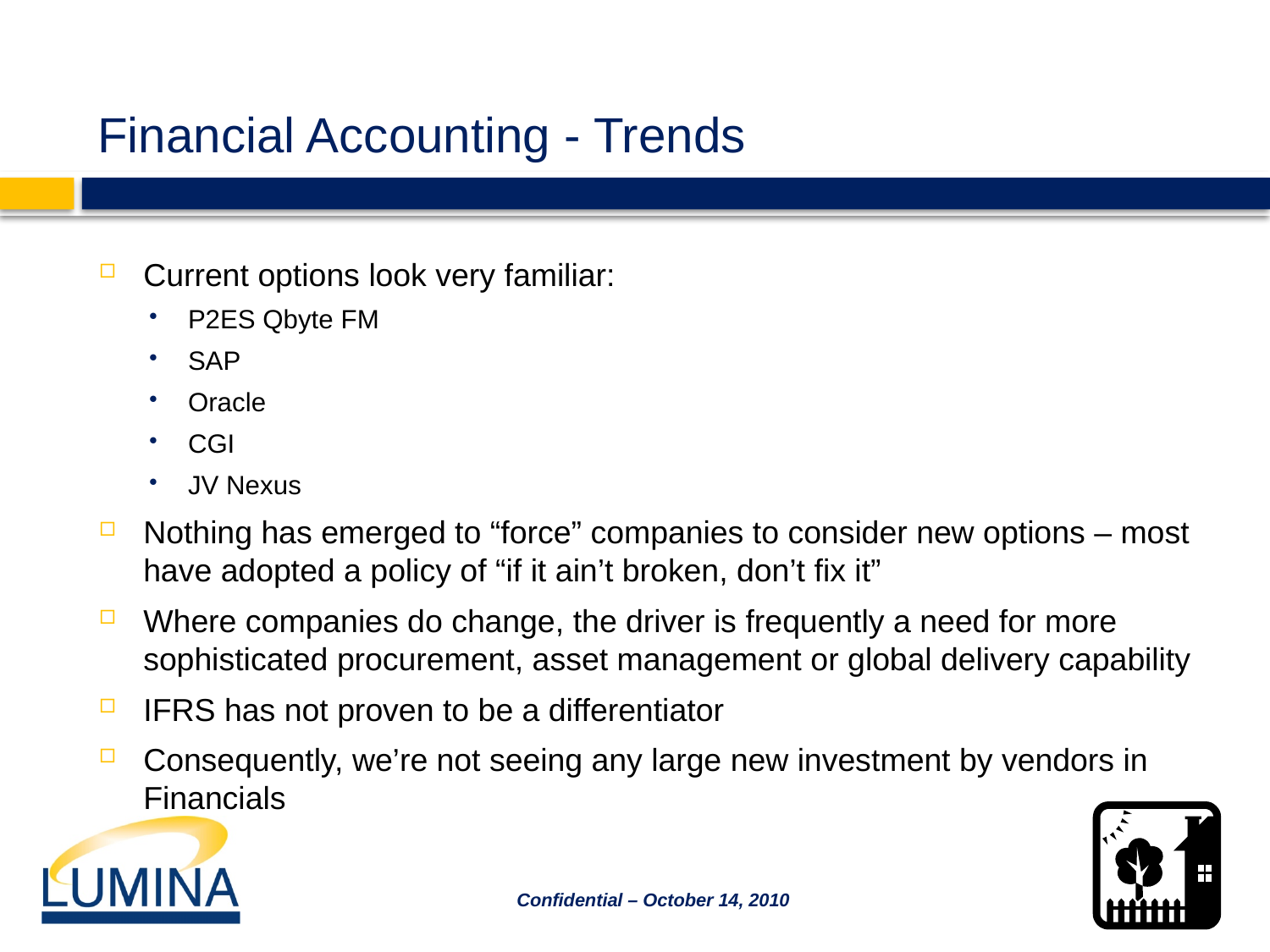

# Financial Accounting - Trends
Current options look very familiar:
P2ES Qbyte FM
SAP
Oracle
CGI
JV Nexus
Nothing has emerged to “force” companies to consider new options – most have adopted a policy of “if it ain’t broken, don’t fix it”
Where companies do change, the driver is frequently a need for more sophisticated procurement, asset management or global delivery capability
IFRS has not proven to be a differentiator
Consequently, we’re not seeing any large new investment by vendors in Financials